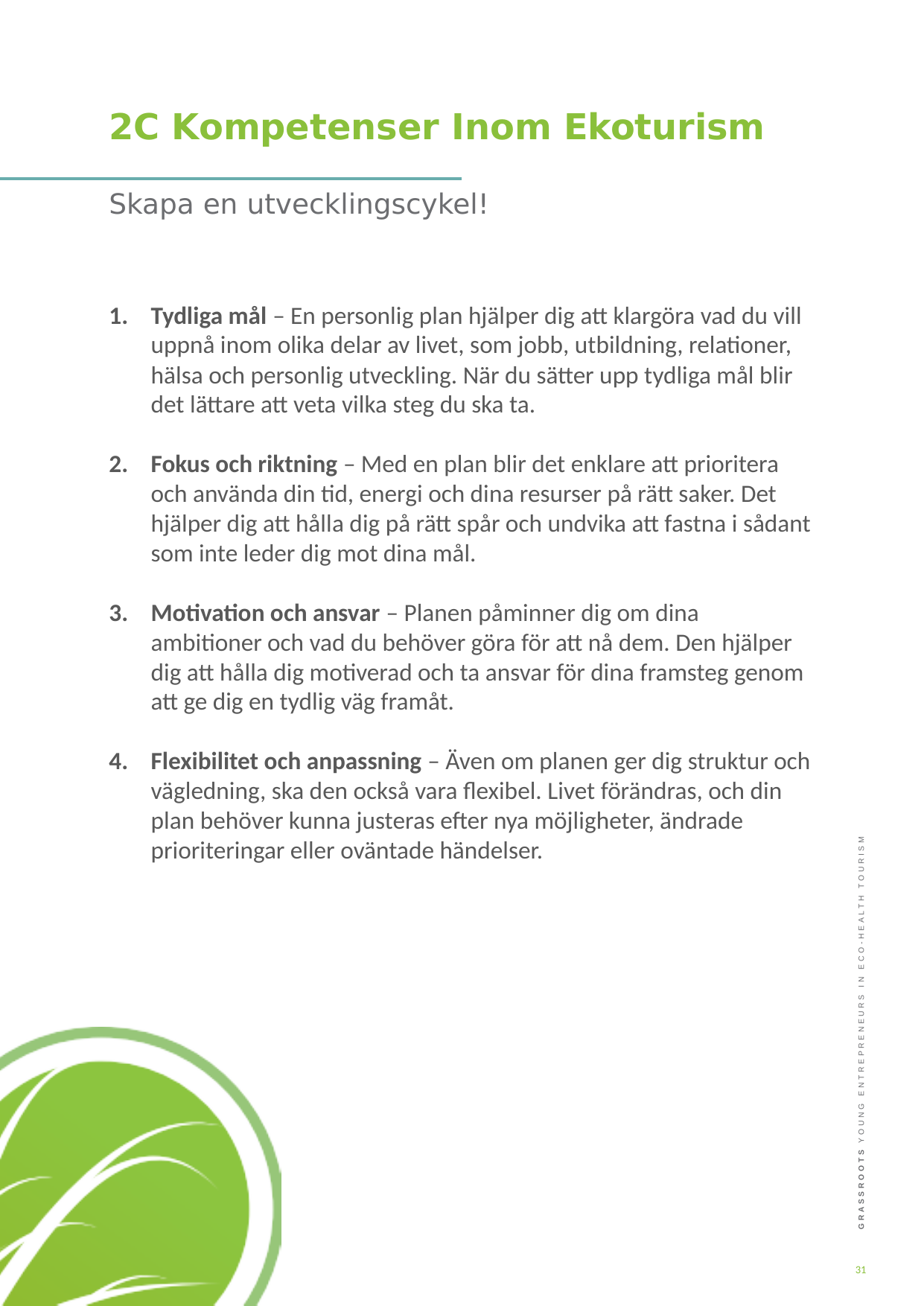

2C Kompetenser Inom Ekoturism
Skapa en utvecklingscykel!

Tydliga mål – En personlig plan hjälper dig att klargöra vad du vill uppnå inom olika delar av livet, som jobb, utbildning, relationer, hälsa och personlig utveckling. När du sätter upp tydliga mål blir det lättare att veta vilka steg du ska ta.

Fokus och riktning – Med en plan blir det enklare att prioritera och använda din tid, energi och dina resurser på rätt saker. Det hjälper dig att hålla dig på rätt spår och undvika att fastna i sådant som inte leder dig mot dina mål.

Motivation och ansvar – Planen påminner dig om dina ambitioner och vad du behöver göra för att nå dem. Den hjälper dig att hålla dig motiverad och ta ansvar för dina framsteg genom att ge dig en tydlig väg framåt.

Flexibilitet och anpassning – Även om planen ger dig struktur och vägledning, ska den också vara flexibel. Livet förändras, och din plan behöver kunna justeras efter nya möjligheter, ändrade prioriteringar eller oväntade händelser.

31